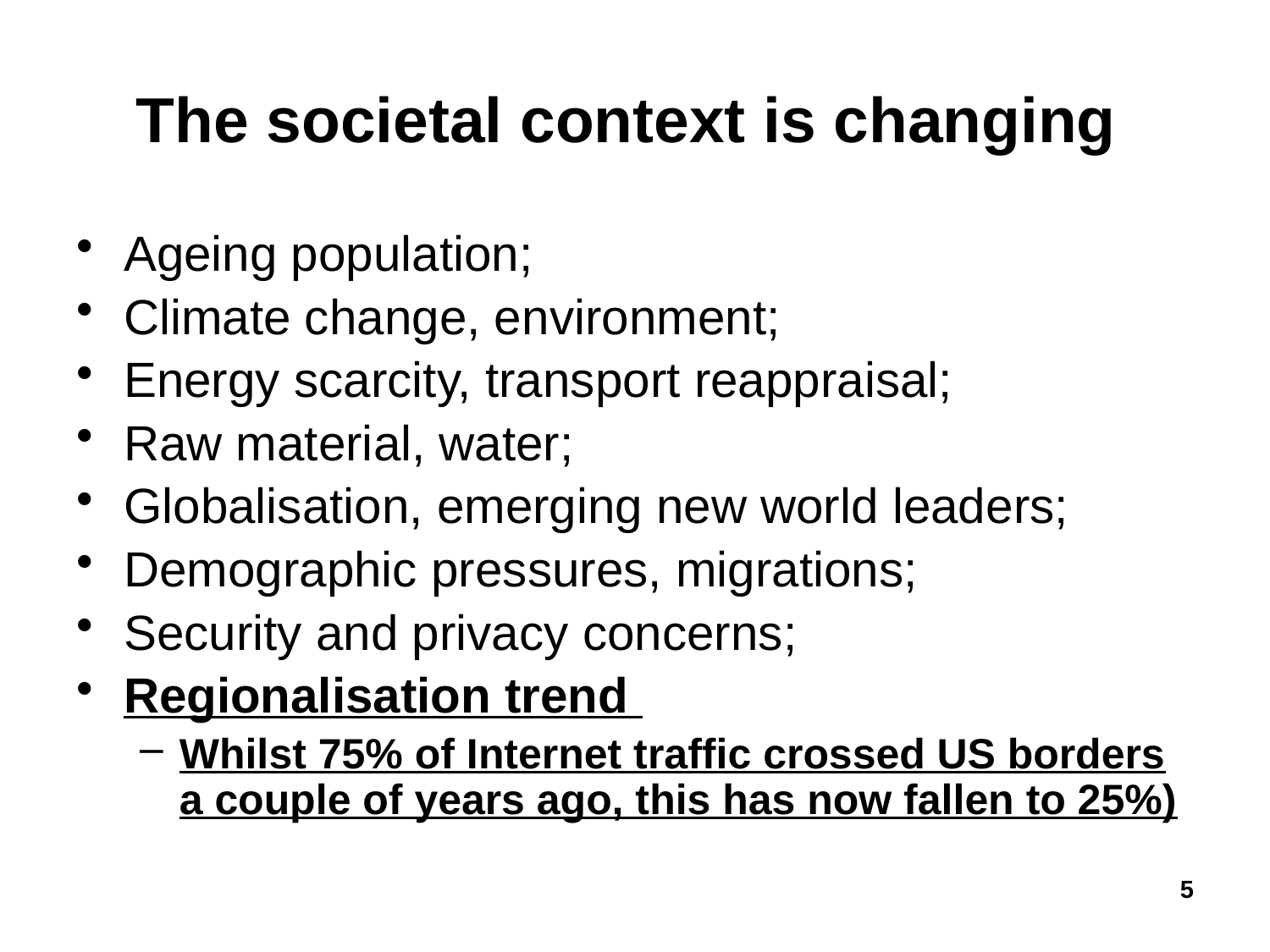

# The societal context is changing
Ageing population;
Climate change, environment;
Energy scarcity, transport reappraisal;
Raw material, water;
Globalisation, emerging new world leaders;
Demographic pressures, migrations;
Security and privacy concerns;
Regionalisation trend
Whilst 75% of Internet traffic crossed US borders a couple of years ago, this has now fallen to 25%)
5